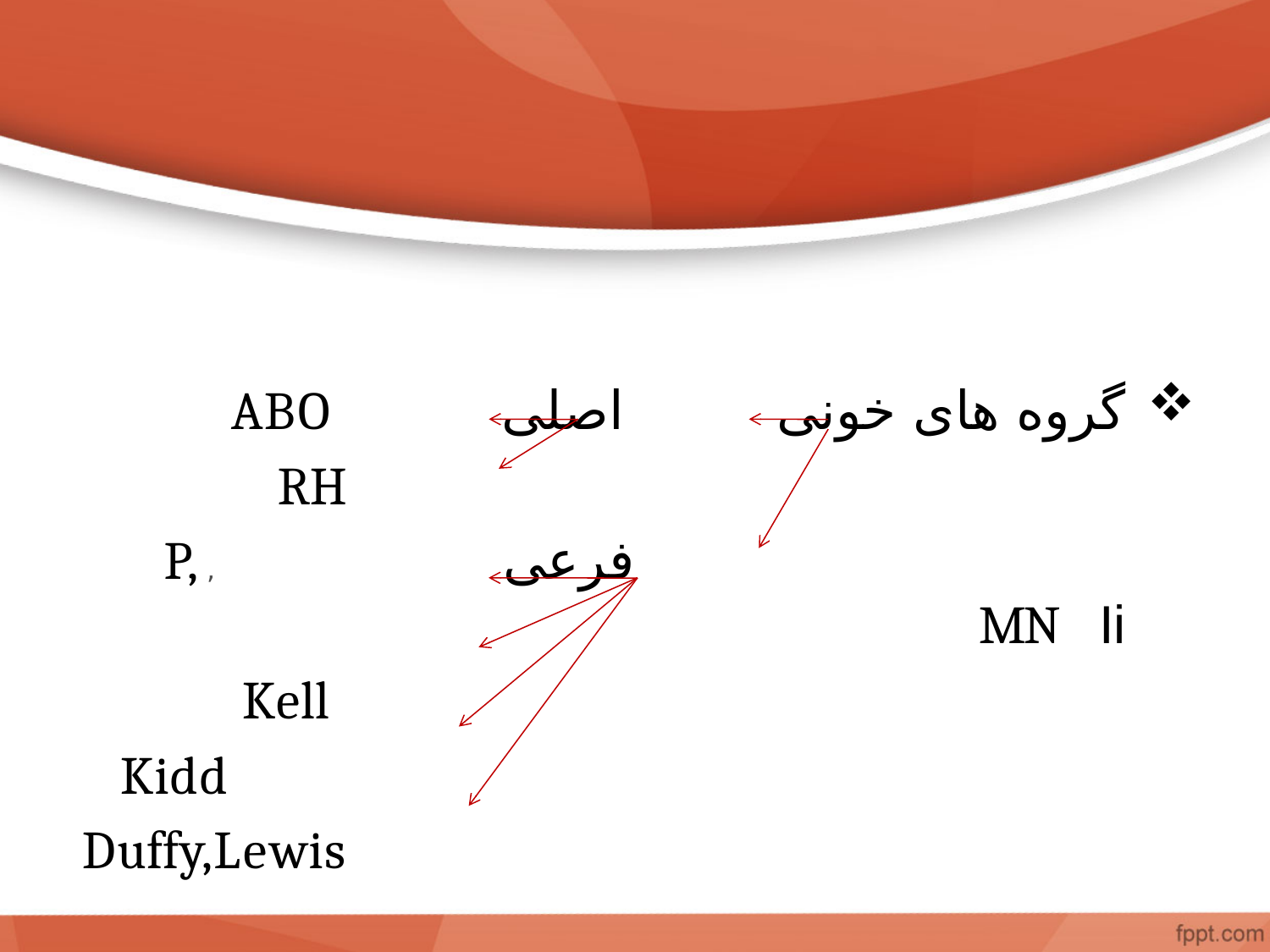

گروه های خونی         اصلی          ABO
                                                  RH
                                 فرعی                 , P, MN   Ii
                                                   Kell
                                                         Kidd
                                                  Duffy,Lewis